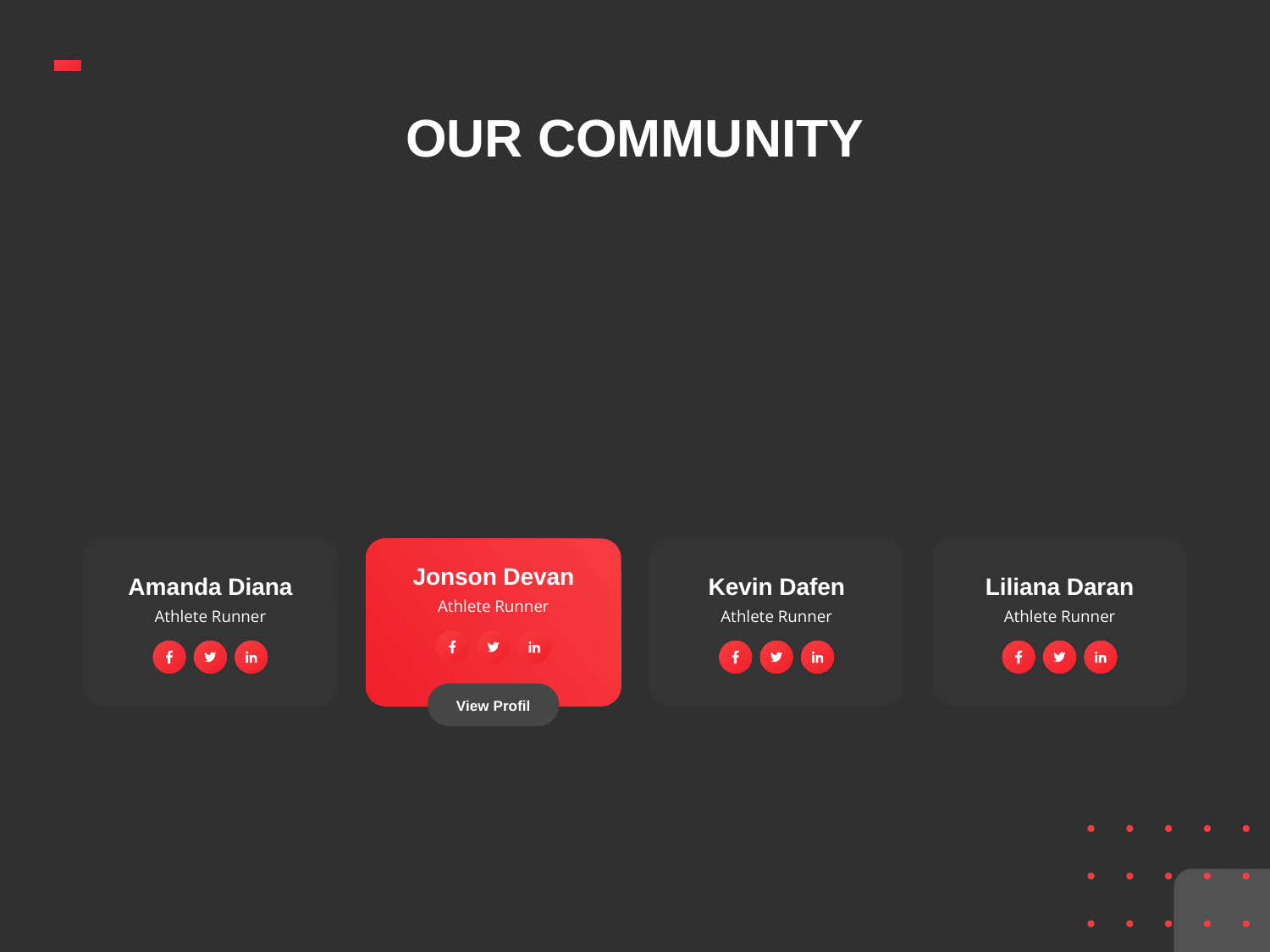

OUR COMMUNITY

Jonson Devan
Amanda Diana
Kevin Dafen
Liliana Daran
Athlete Runner
Athlete Runner
Athlete Runner
Athlete Runner

View Profil